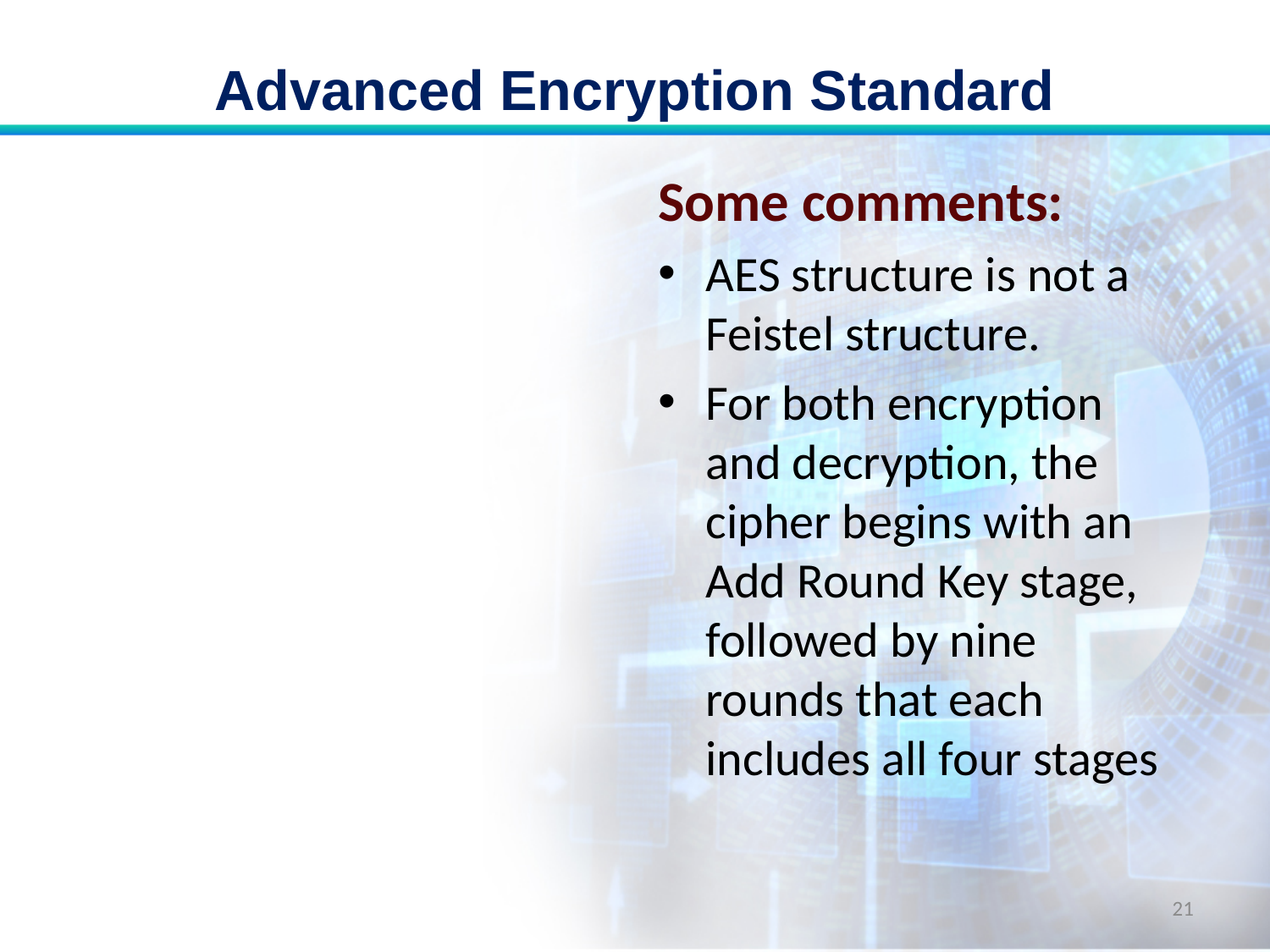

# Advanced Encryption Standard
Some comments:
AES structure is not a Feistel structure.
For both encryption and decryption, the cipher begins with an Add Round Key stage, followed by nine rounds that each includes all four stages

21